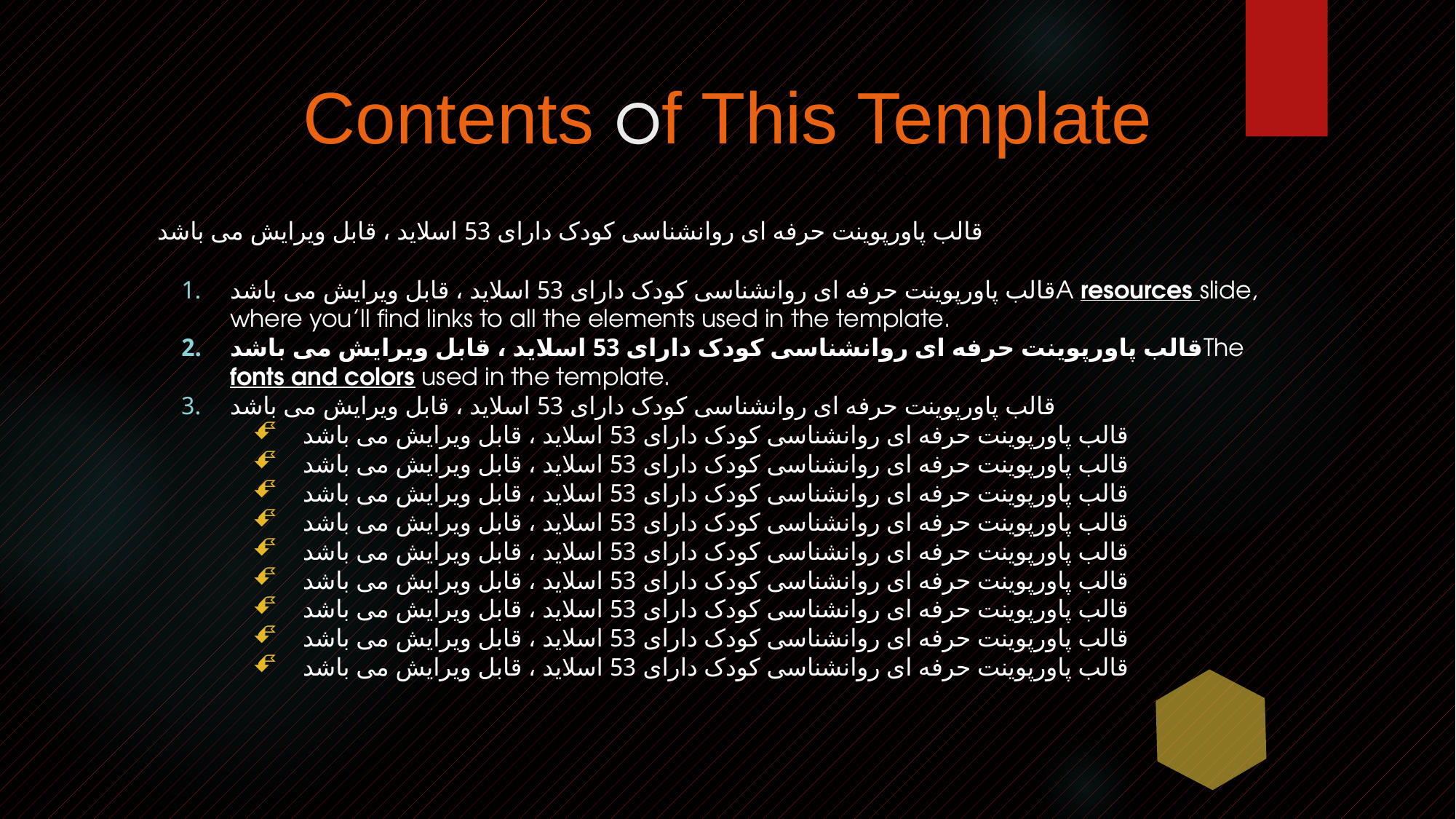

# Contents of This Template

قالب پاورپوينت حرفه ای روانشناسی کودک دارای 53 اسلاید ، قابل ویرایش می باشد

قالب پاورپوينت حرفه ای روانشناسی کودک دارای 53 اسلاید ، قابل ویرایش می باشدA resources slide, where you’ll find links to all the elements used in the template.
قالب پاورپوينت حرفه ای روانشناسی کودک دارای 53 اسلاید ، قابل ویرایش می باشدThe fonts and colors used in the template.
قالب پاورپوينت حرفه ای روانشناسی کودک دارای 53 اسلاید ، قابل ویرایش می باشد
قالب پاورپوينت حرفه ای روانشناسی کودک دارای 53 اسلاید ، قابل ویرایش می باشد
قالب پاورپوينت حرفه ای روانشناسی کودک دارای 53 اسلاید ، قابل ویرایش می باشد
قالب پاورپوينت حرفه ای روانشناسی کودک دارای 53 اسلاید ، قابل ویرایش می باشد
قالب پاورپوينت حرفه ای روانشناسی کودک دارای 53 اسلاید ، قابل ویرایش می باشد
قالب پاورپوينت حرفه ای روانشناسی کودک دارای 53 اسلاید ، قابل ویرایش می باشد
قالب پاورپوينت حرفه ای روانشناسی کودک دارای 53 اسلاید ، قابل ویرایش می باشد
قالب پاورپوينت حرفه ای روانشناسی کودک دارای 53 اسلاید ، قابل ویرایش می باشد
قالب پاورپوينت حرفه ای روانشناسی کودک دارای 53 اسلاید ، قابل ویرایش می باشد
قالب پاورپوينت حرفه ای روانشناسی کودک دارای 53 اسلاید ، قابل ویرایش می باشد